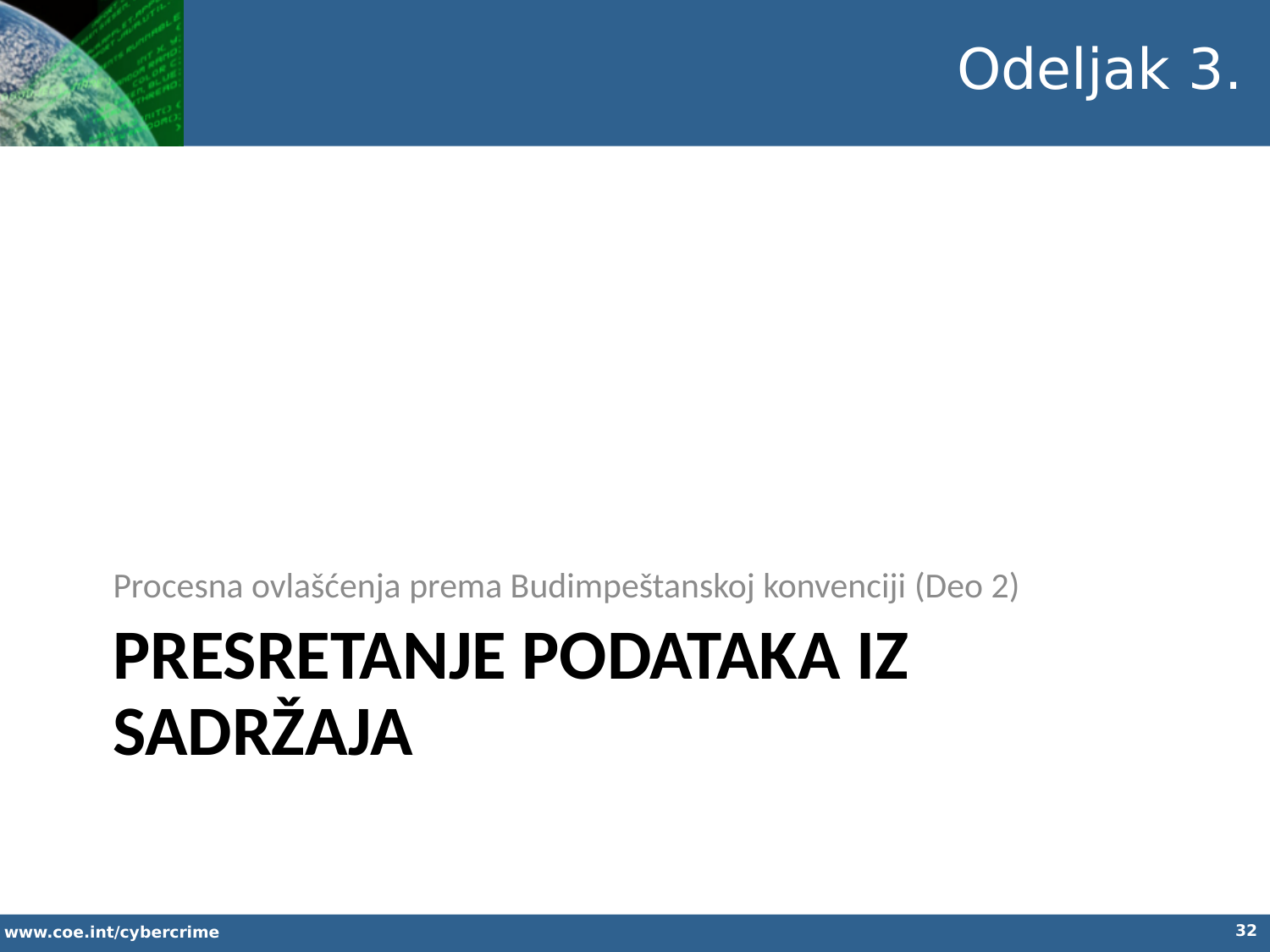

Odeljak 3.
Procesna ovlašćenja prema Budimpeštanskoj konvenciji (Deo 2)
# PRESRETANJE PODATAKA IZ SADRŽAJA